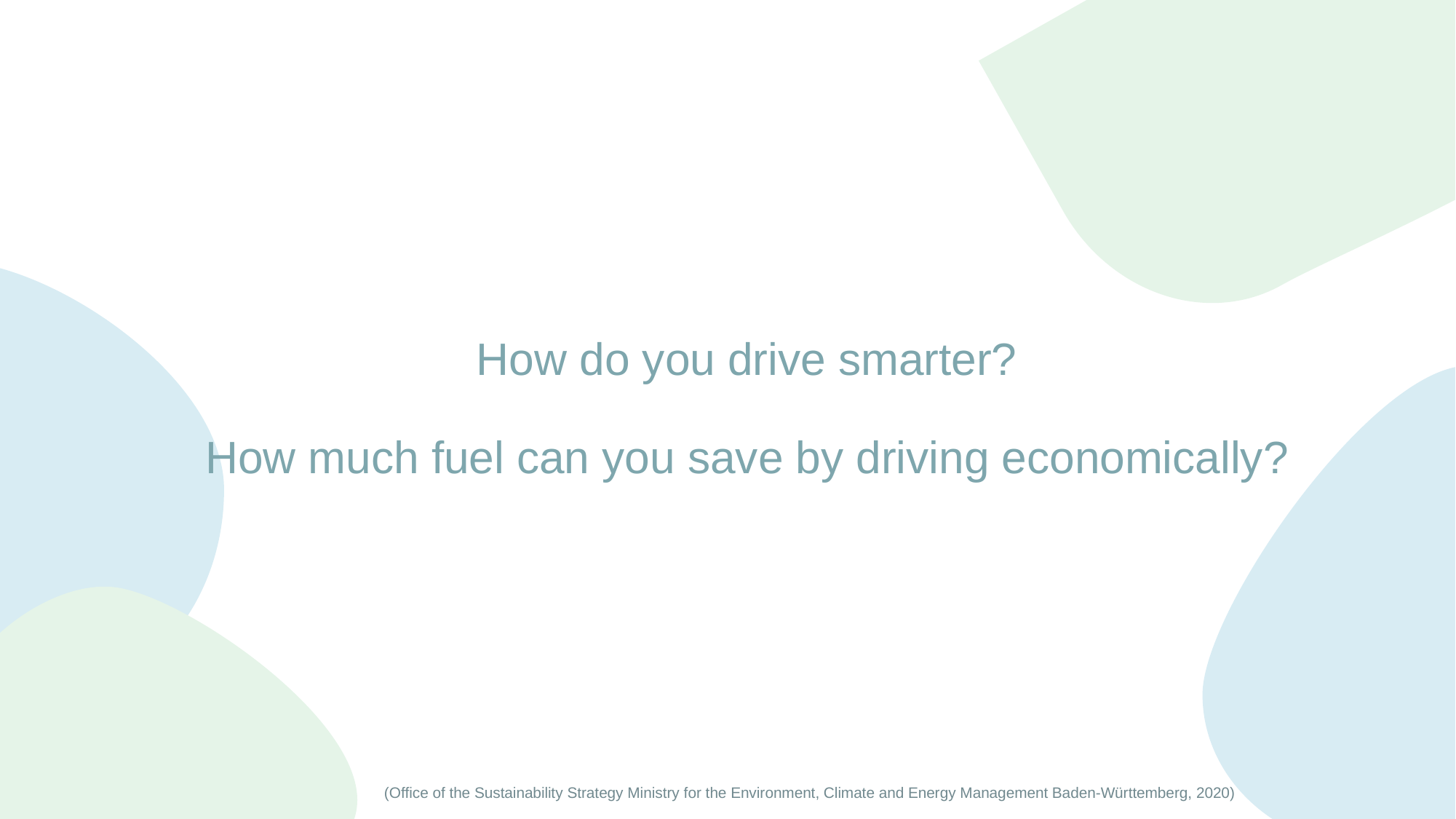

# How do you drive smarter? How much fuel can you save by driving economically?

8
(Office of the Sustainability Strategy Ministry for the Environment, Climate and Energy Management Baden-Württemberg, 2020)